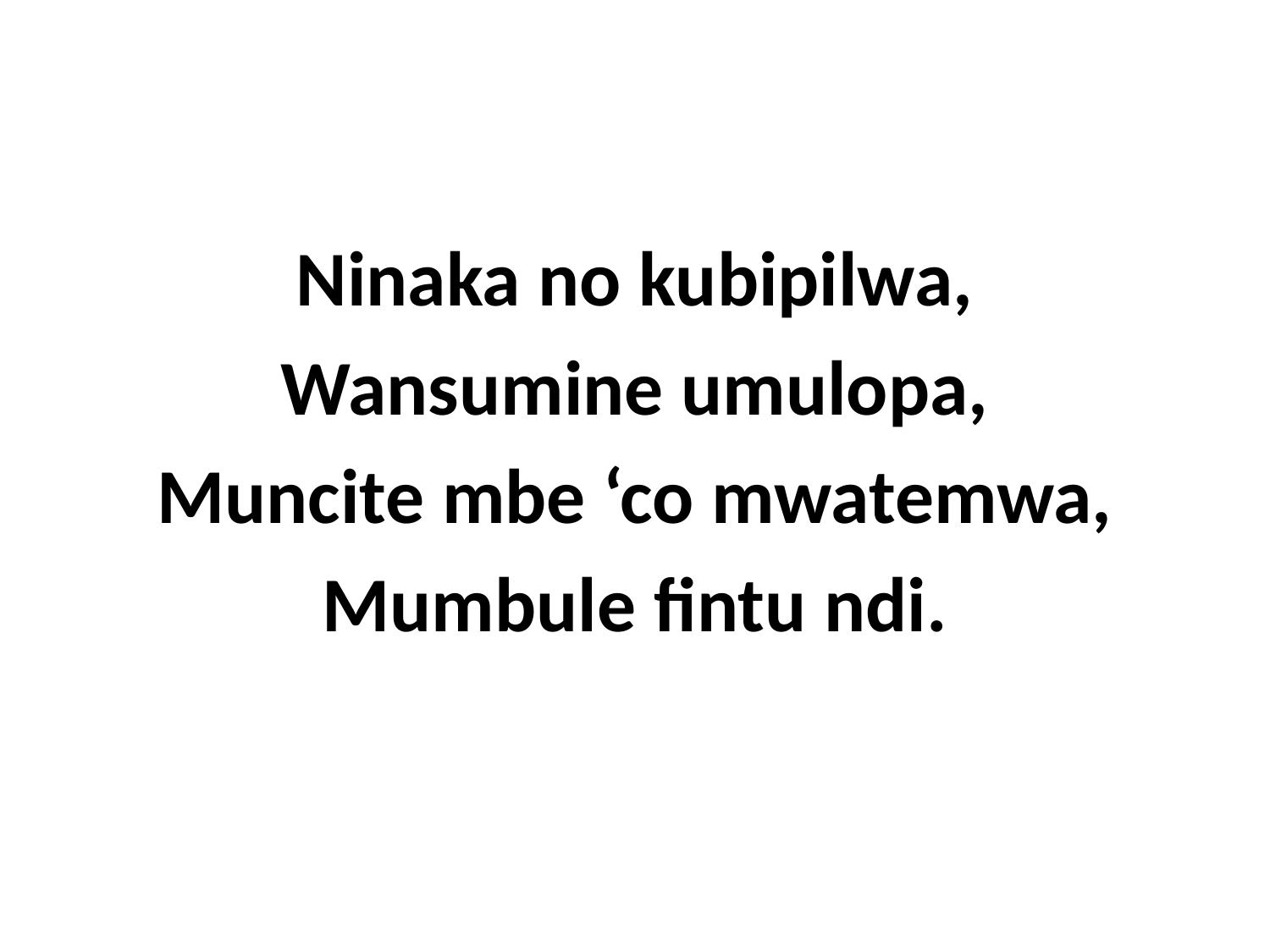

Ninaka no kubipilwa,
Wansumine umulopa,
Muncite mbe ‘co mwatemwa,
Mumbule fintu ndi.